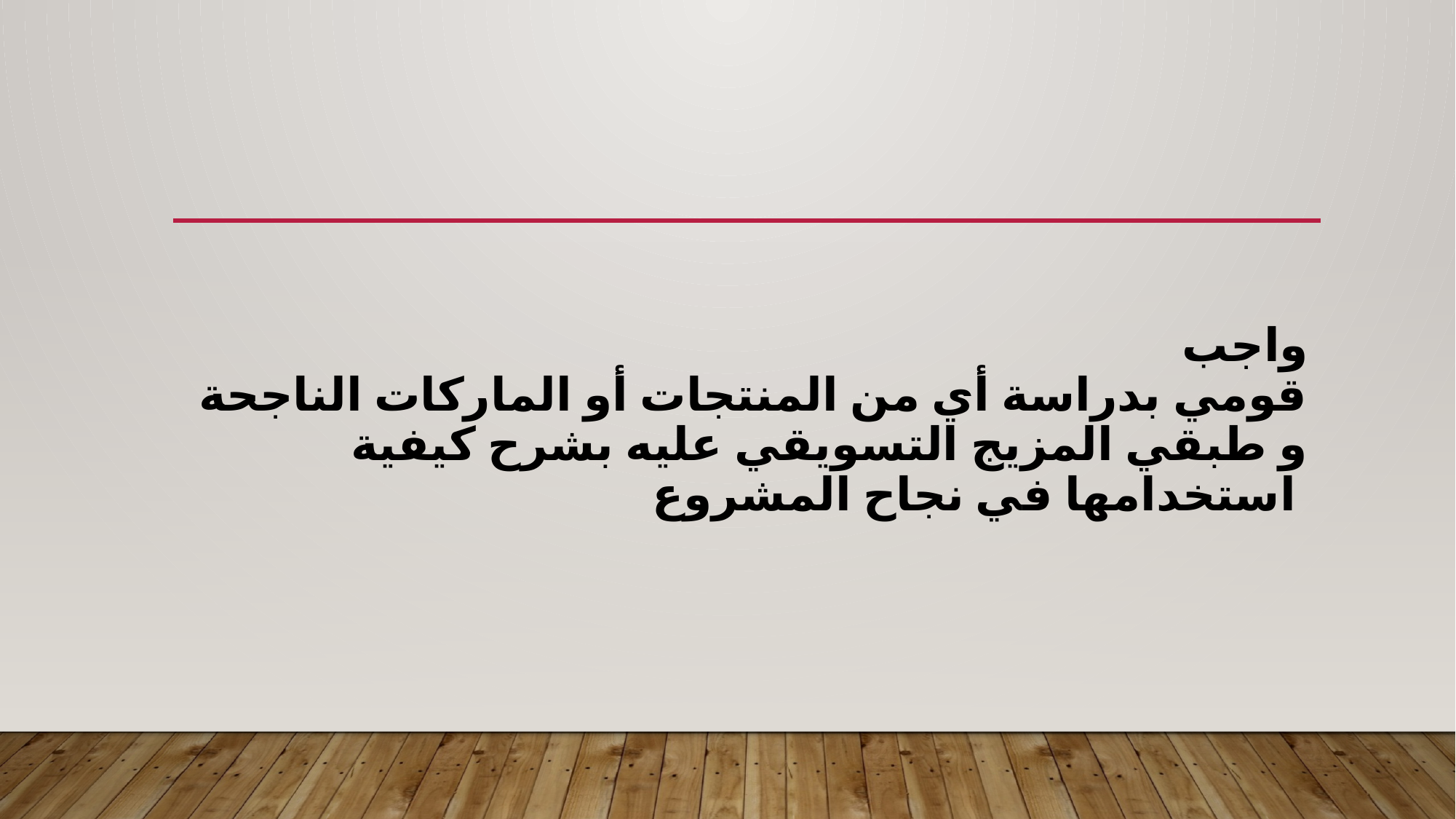

# واجب قومي بدراسة أي من المنتجات أو الماركات الناجحة و طبقي المزيج التسويقي عليه بشرح كيفية استخدامها في نجاح المشروع